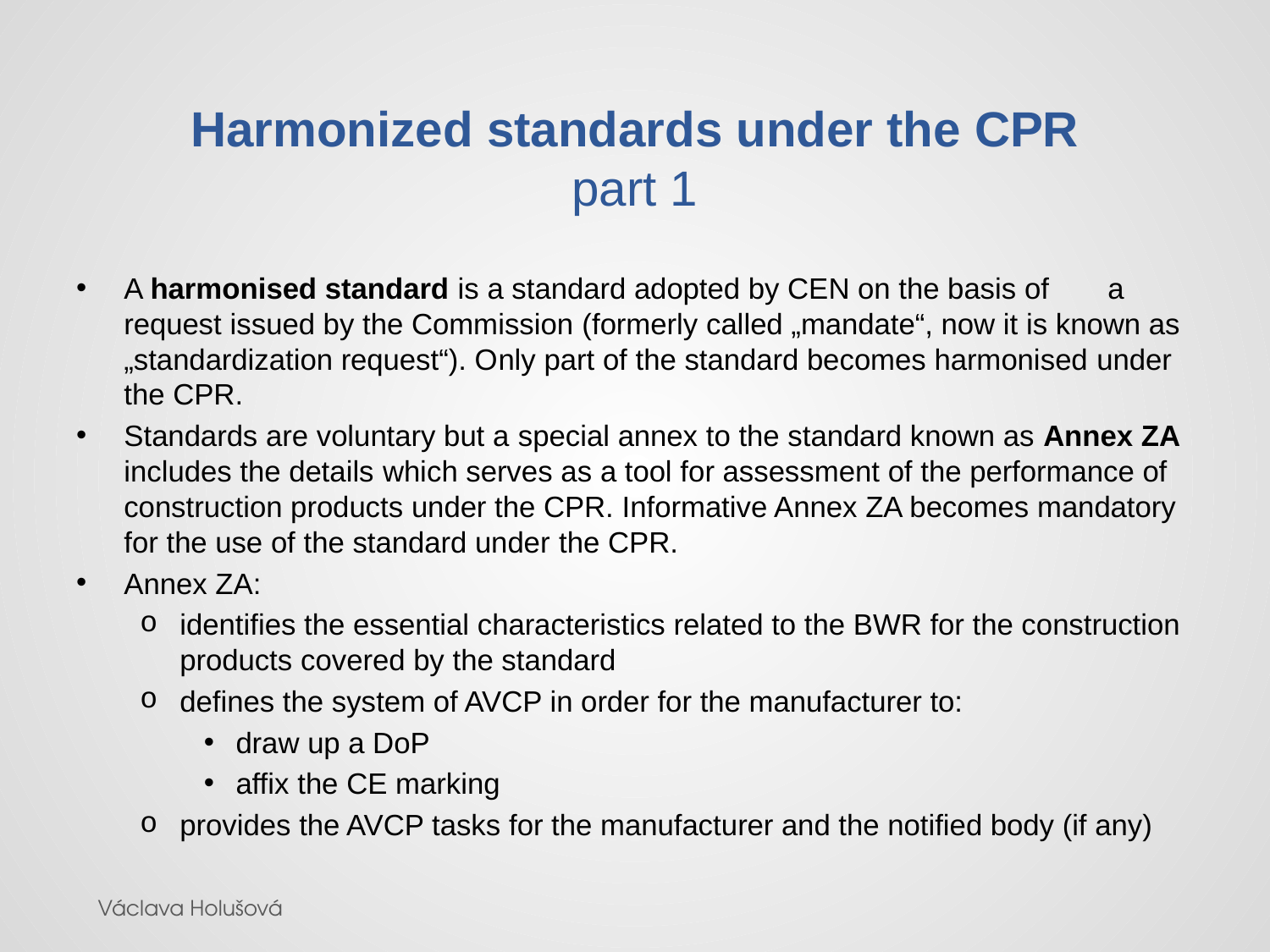

# Harmonized standards under the CPR part 1

A harmonised standard is a standard adopted by CEN on the basis of       a request issued by the Commission (formerly called „mandate“, now it is known as „standardization request“). Only part of the standard becomes harmonised under the CPR.
Standards are voluntary but a special annex to the standard known as Annex ZA includes the details which serves as a tool for assessment of the performance of construction products under the CPR. Informative Annex ZA becomes mandatory for the use of the standard under the CPR.
Annex ZA:
identifies the essential characteristics related to the BWR for the construction products covered by the standard
defines the system of AVCP in order for the manufacturer to:
draw up a DoP
affix the CE marking
provides the AVCP tasks for the manufacturer and the notified body (if any)

Václava Holušová